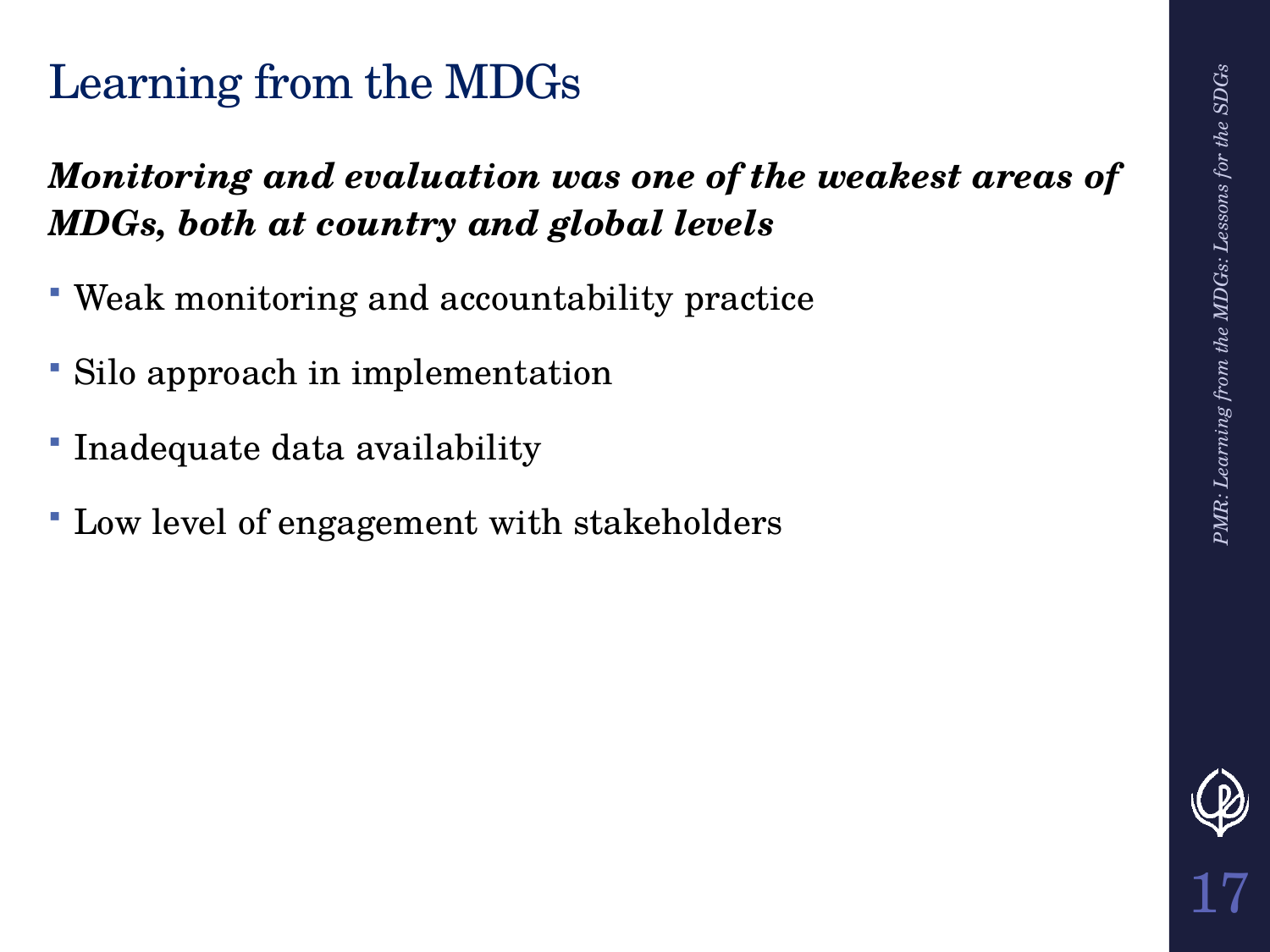

# Learning from the MDGs
Monitoring and evaluation was one of the weakest areas of MDGs, both at country and global levels
Weak monitoring and accountability practice
Silo approach in implementation
Inadequate data availability
Low level of engagement with stakeholders

PMR: Learning from the MDGs: Lessons for the SDGs
17